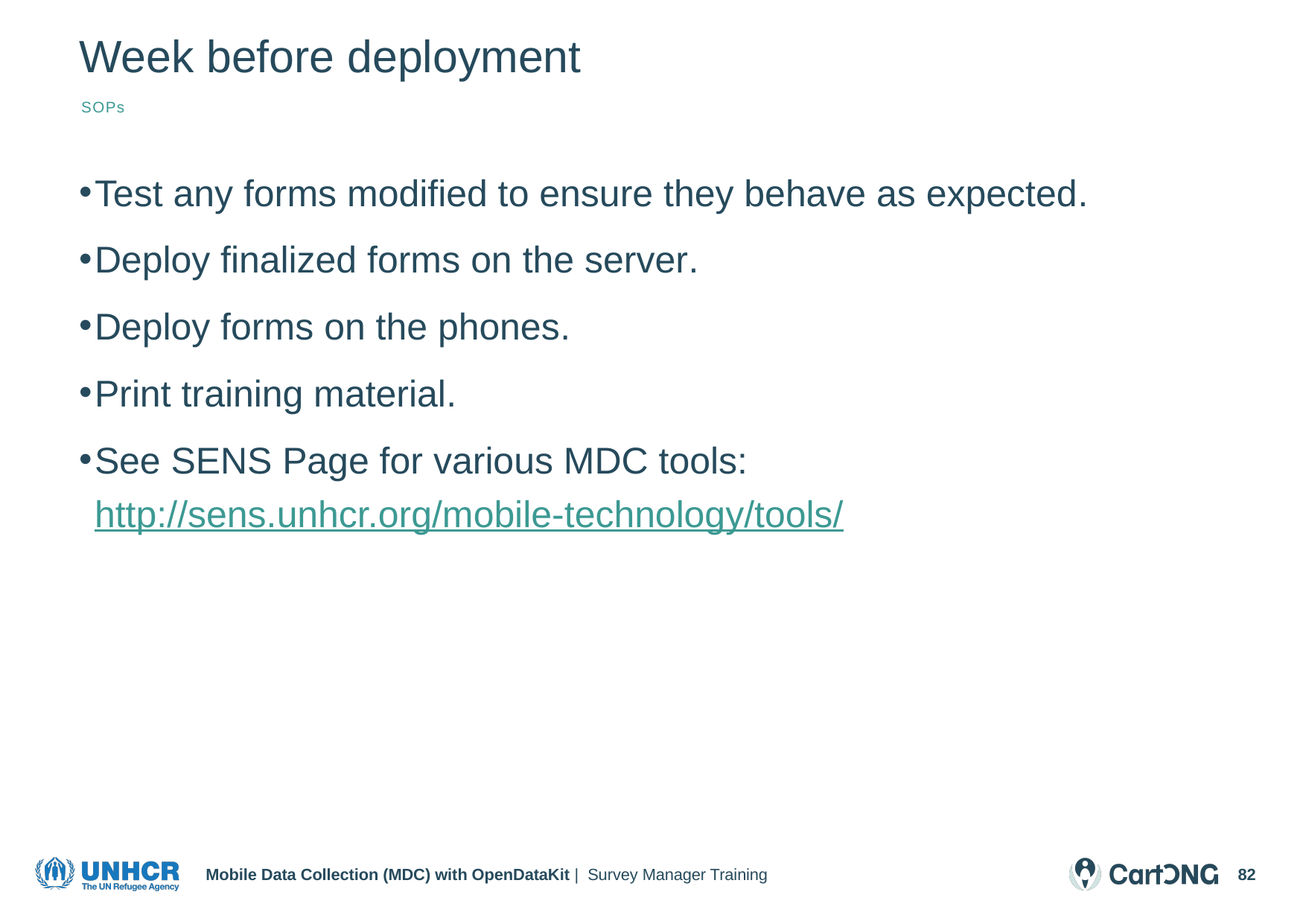

# Week before deployment
SOPs
Test any forms modified to ensure they behave as expected.
Deploy finalized forms on the server.
Deploy forms on the phones.
Print training material.
See SENS Page for various MDC tools: http://sens.unhcr.org/mobile-technology/tools/

Mobile Data Collection (MDC) with OpenDataKit |  Survey Manager Training
82